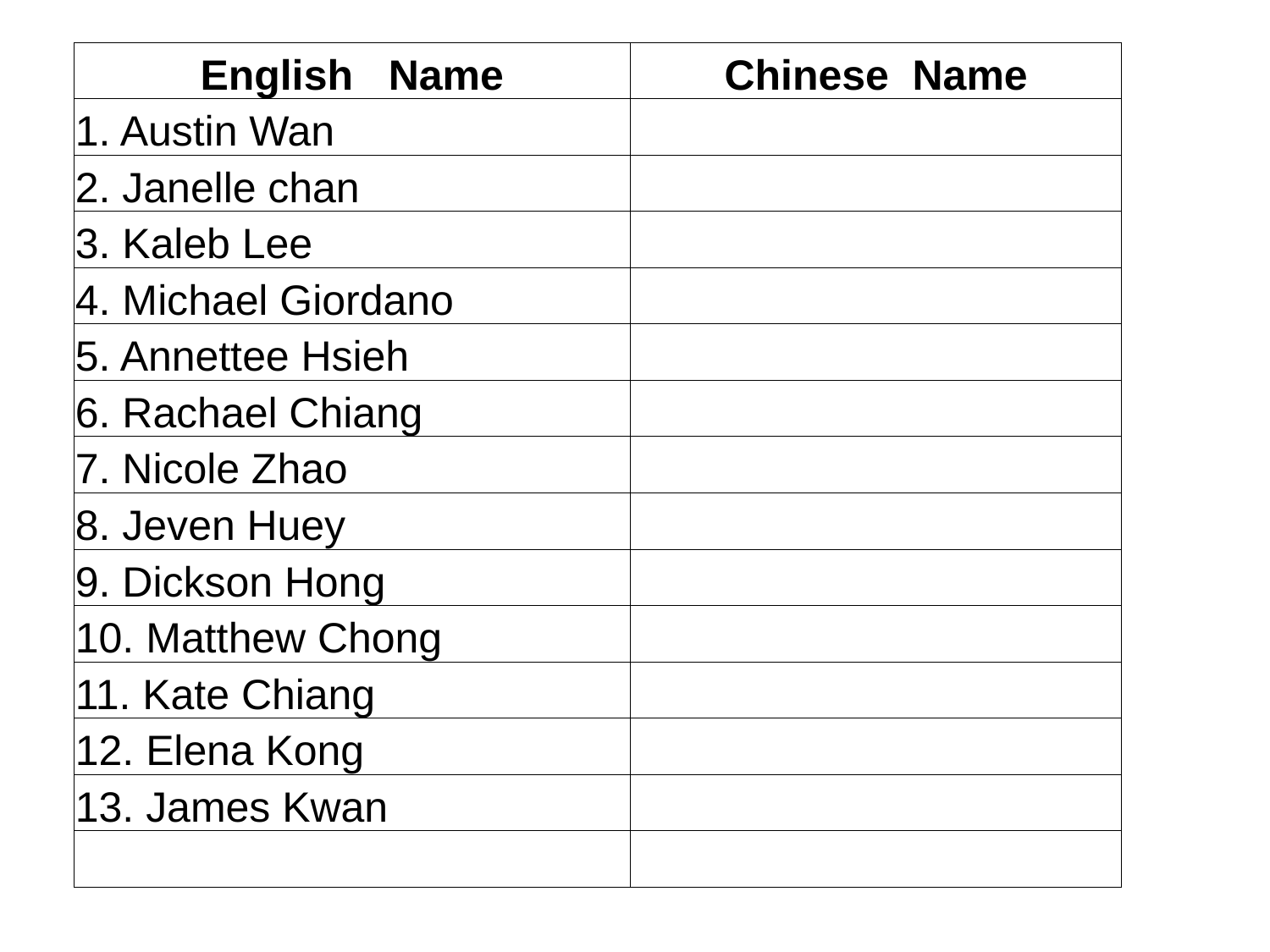

| English Name | Chinese Name |
| --- | --- |
| 1. Austin Wan |  |
| 2. Janelle chan |  |
| 3. Kaleb Lee |  |
| 4. Michael Giordano |  |
| 5. Annettee Hsieh |  |
| 6. Rachael Chiang |  |
| 7. Nicole Zhao |  |
| 8. Jeven Huey |  |
| 9. Dickson Hong |  |
| 10. Matthew Chong |  |
| 11. Kate Chiang |  |
| 12. Elena Kong |  |
| 13. James Kwan |  |
|  |  |